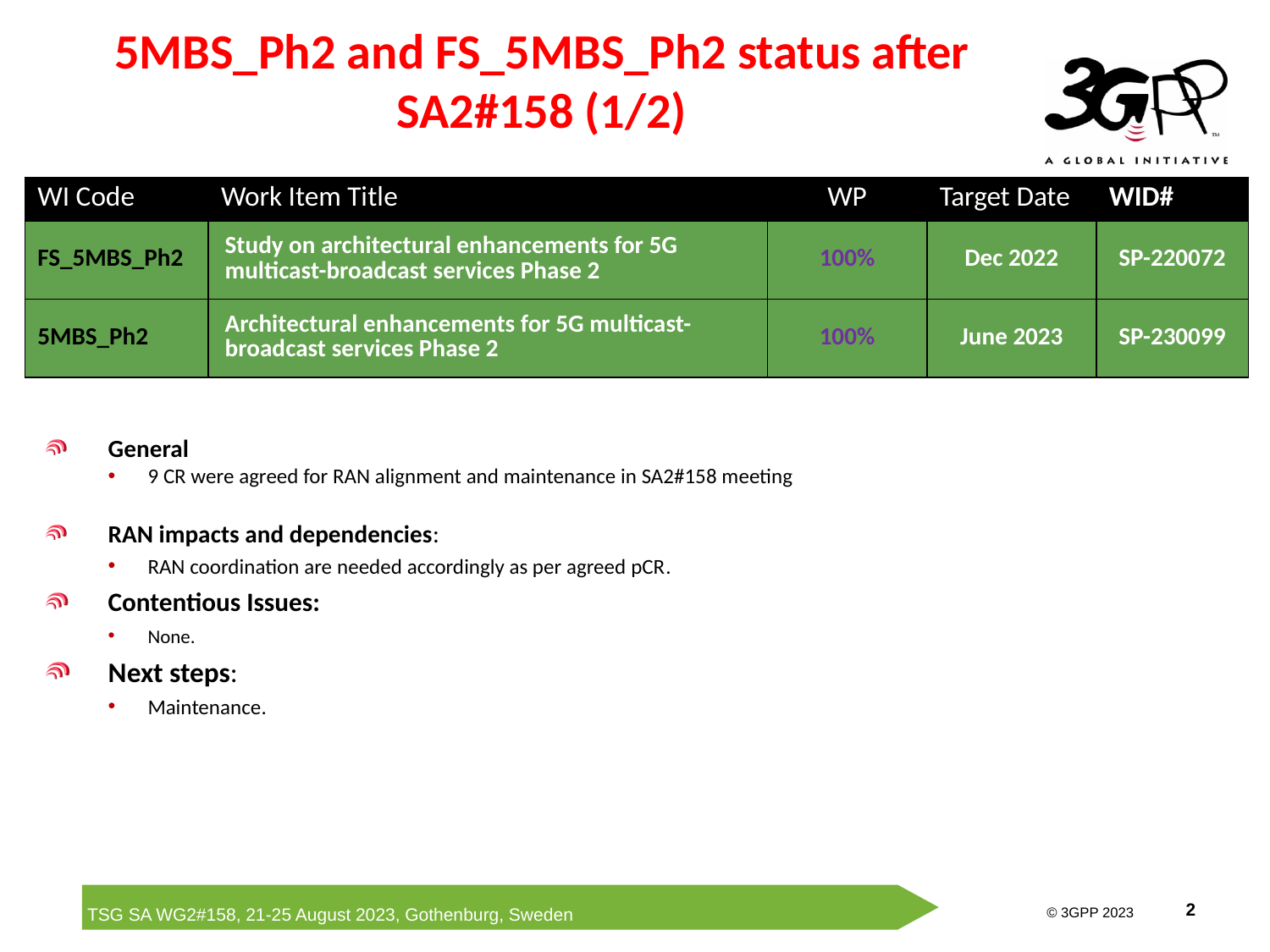

# 5MBS_Ph2 and FS_5MBS_Ph2 status after SA2#158 (1/2)
| WI Code | Work Item Title | WP | Target Date | WID# |
| --- | --- | --- | --- | --- |
| FS\_5MBS\_Ph2 | Study on architectural enhancements for 5G multicast-broadcast services Phase 2 | 100% | Dec 2022 | SP-220072 |
| 5MBS\_Ph2 | Architectural enhancements for 5G multicast-broadcast services Phase 2 | 100% | June 2023 | SP-230099 |
General
9 CR were agreed for RAN alignment and maintenance in SA2#158 meeting

RAN impacts and dependencies:
RAN coordination are needed accordingly as per agreed pCR.
Contentious Issues:
None.
Next steps:
Maintenance.